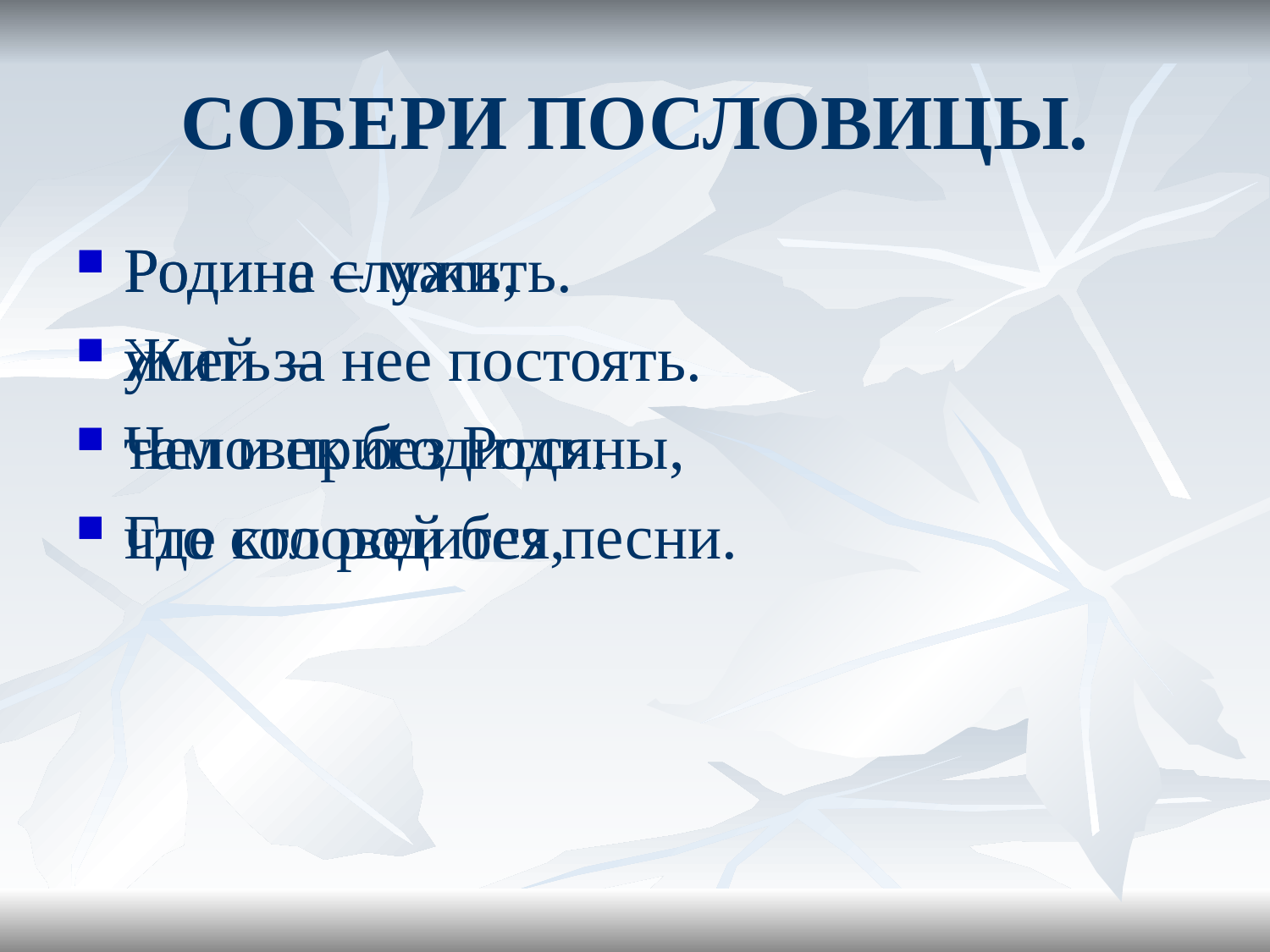

# СОБЕРИ ПОСЛОВИЦЫ.
Родина – мать,
Жить –
Человек без Родины,
Где кто родится,
Родине служить.
умей за нее постоять.
там и пригодится.
что соловей без песни.